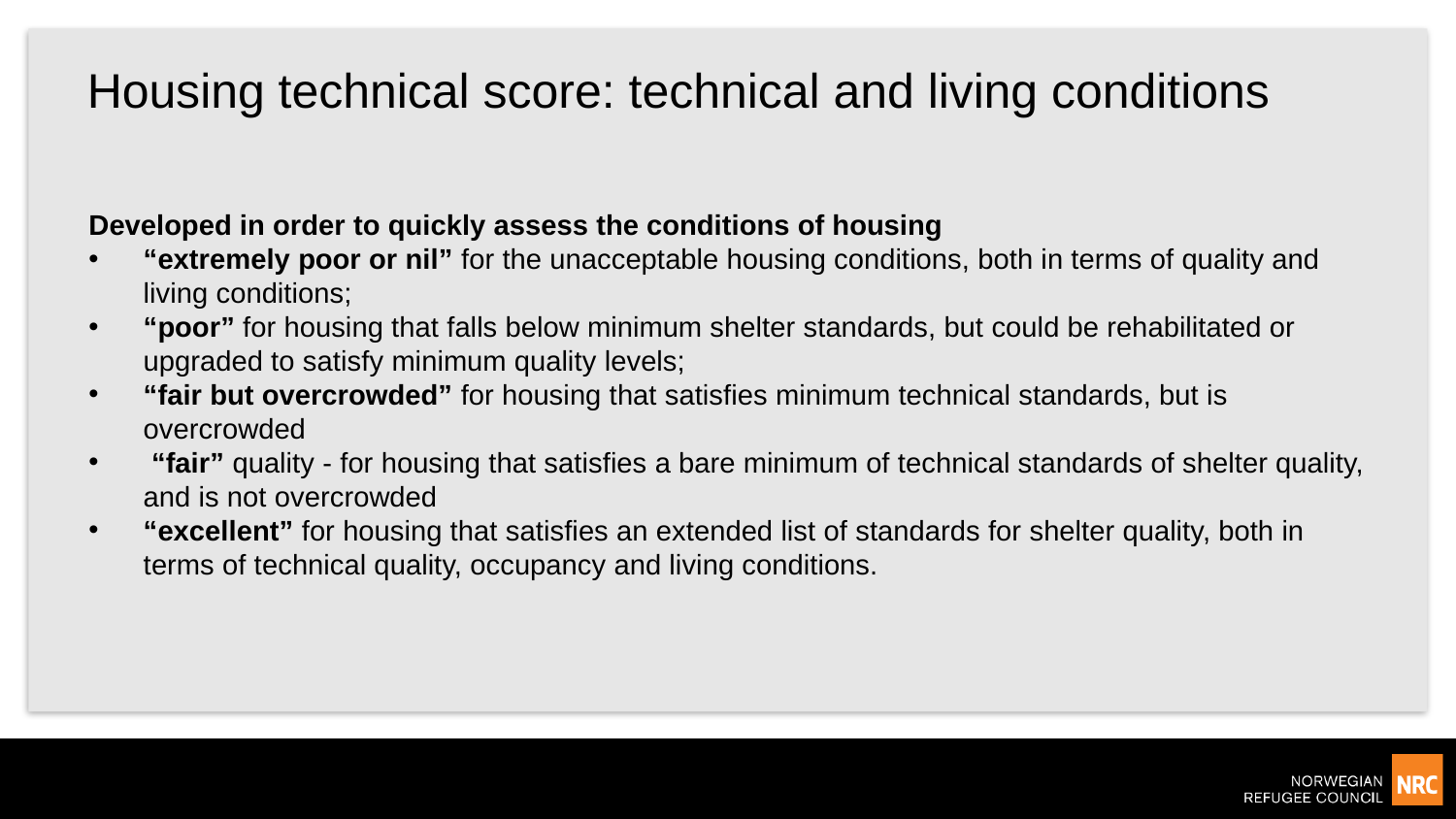

# Housing technical score: technical and living conditions
Developed in order to quickly assess the conditions of housing
“extremely poor or nil” for the unacceptable housing conditions, both in terms of quality and living conditions;
“poor” for housing that falls below minimum shelter standards, but could be rehabilitated or upgraded to satisfy minimum quality levels;
“fair but overcrowded” for housing that satisfies minimum technical standards, but is overcrowded
 “fair” quality - for housing that satisfies a bare minimum of technical standards of shelter quality, and is not overcrowded
“excellent” for housing that satisfies an extended list of standards for shelter quality, both in terms of technical quality, occupancy and living conditions.